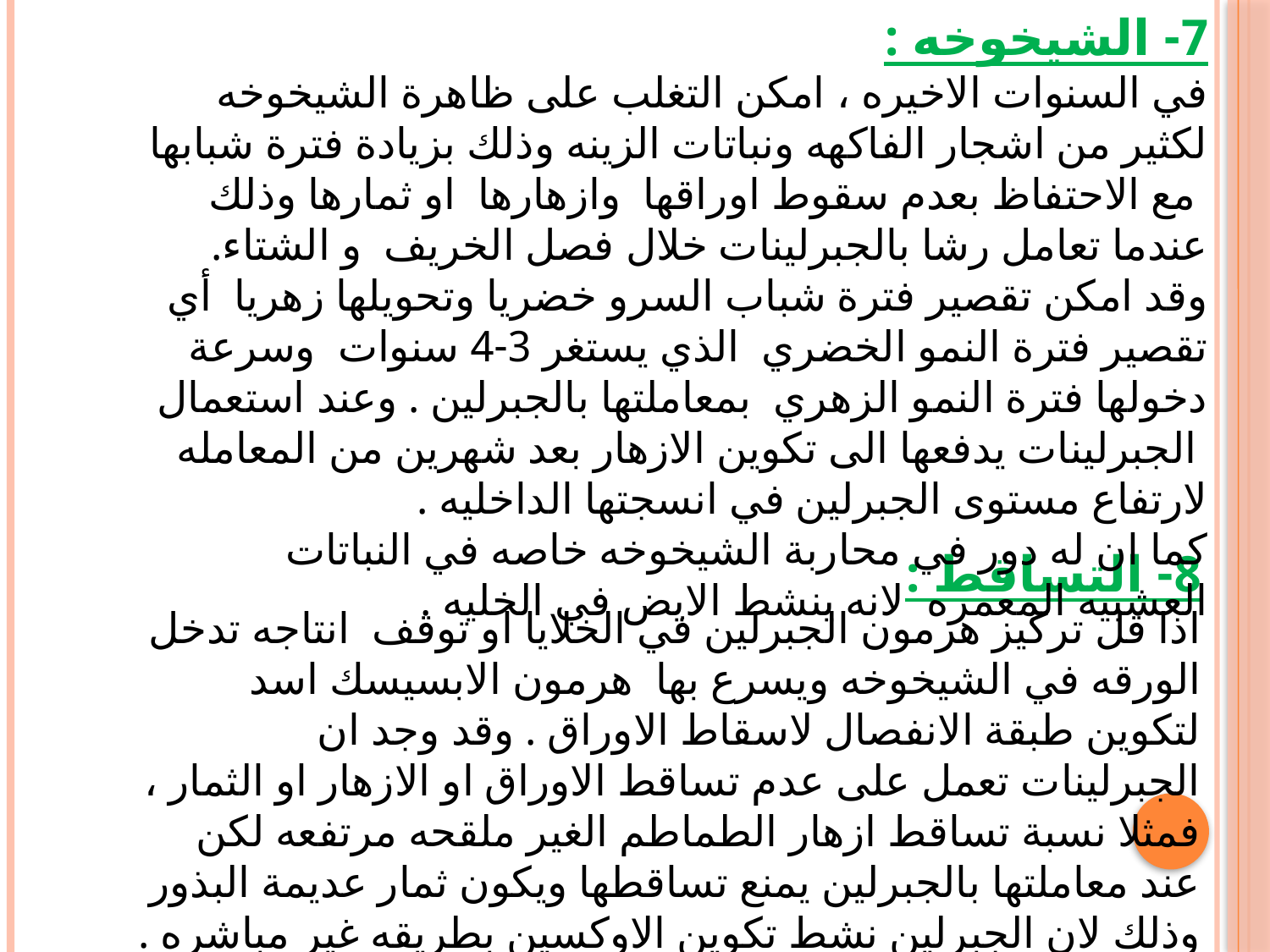

7- الشيخوخه :
في السنوات الاخيره ، امكن التغلب على ظاهرة الشيخوخه لكثير من اشجار الفاكهه ونباتات الزينه وذلك بزيادة فترة شبابها  مع الاحتفاظ بعدم سقوط اوراقها  وازهارها  او ثمارها وذلك عندما تعامل رشا بالجبرلينات خلال فصل الخريف  و الشتاء. وقد امكن تقصير فترة شباب السرو خضريا وتحويلها زهريا  أي تقصير فترة النمو الخضري  الذي يستغر 3-4 سنوات  وسرعة دخولها فترة النمو الزهري  بمعاملتها بالجبرلين . وعند استعمال  الجبرلينات يدفعها الى تكوين الازهار بعد شهرين من المعامله لارتفاع مستوى الجبرلين في انسجتها الداخليه .
كما ان له دور في محاربة الشيخوخه خاصه في النباتات العشبيه المعمره  لانه ينشط الايض في الخليه .
8- التساقط :
اذا قل تركيز هرمون الجبرلين في الخلايا او توقف  انتاجه تدخل الورقه في الشيخوخه ويسرع بها  هرمون الابسيسك اسد لتكوين طبقة الانفصال لاسقاط الاوراق . وقد وجد ان الجبرلينات تعمل على عدم تساقط الاوراق او الازهار او الثمار ، فمثلا نسبة تساقط ازهار الطماطم الغير ملقحه مرتفعه لكن عند معاملتها بالجبرلين يمنع تساقطها ويكون ثمار عديمة البذور وذلك لان الجبرلين نشط تكوين الاوكسين بطريقه غير مباشره .